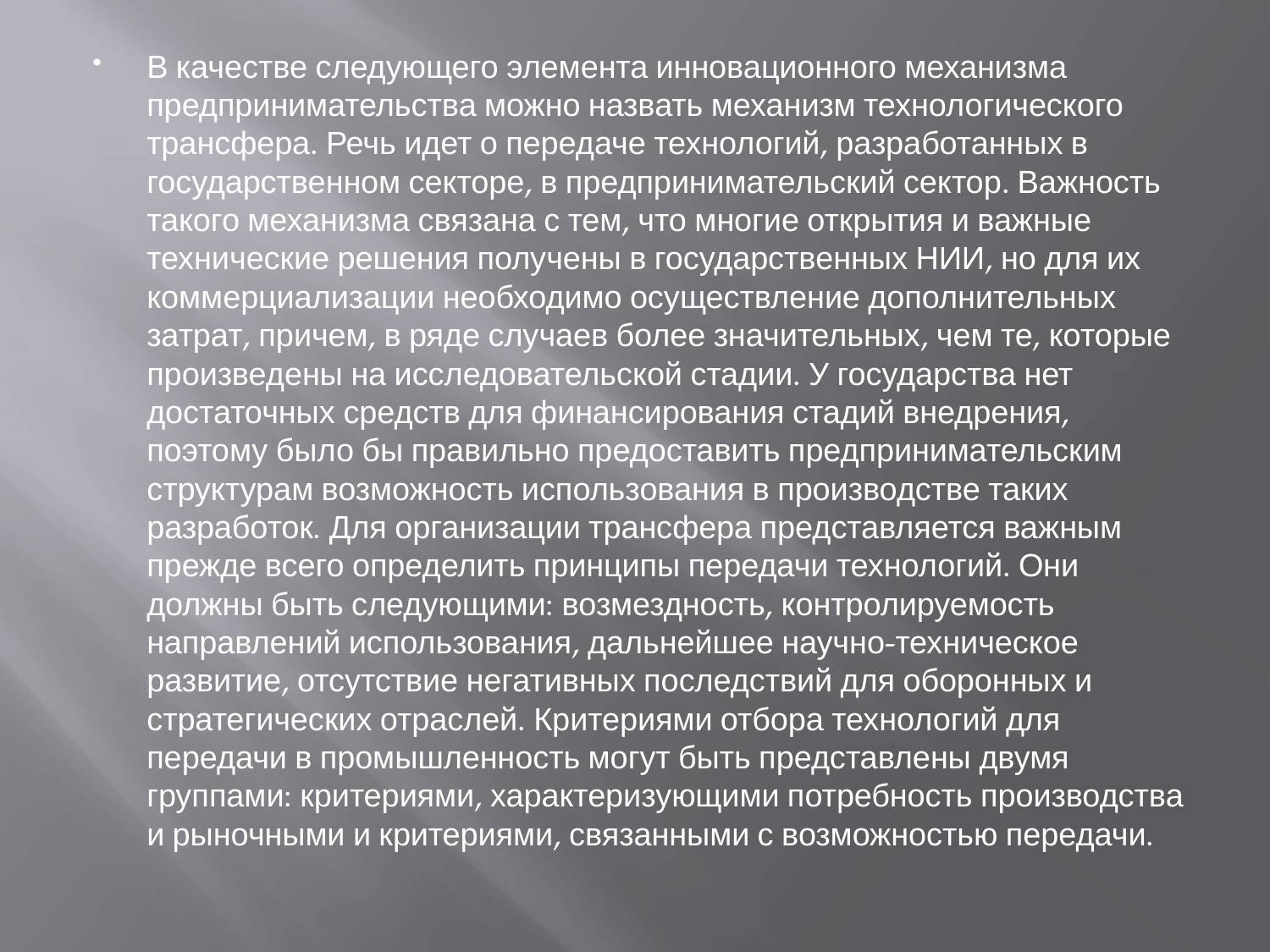

#
В качестве следующего элемента инновационного механизма предпринимательства можно назвать механизм технологического трансфера. Речь идет о передаче технологий, разработанных в государственном секторе, в предпринимательский сектор. Важность такого механизма связана с тем, что многие открытия и важные технические решения получены в государственных НИИ, но для их коммерциализации необходимо осуществление дополнительных затрат, причем, в ряде случаев более значительных, чем те, которые произведены на исследовательской стадии. У государства нет достаточных средств для финансирования стадий внедрения, поэтому было бы правильно предоставить предпринимательским структурам возможность использования в производстве таких разработок. Для организации трансфера представляется важным прежде всего определить принципы передачи технологий. Они должны быть следующими: возмездность, контролируемость направлений использования, дальнейшее научно-техническое развитие, отсутствие негативных последствий для оборонных и стратегических отраслей. Критериями отбора технологий для передачи в промышленность могут быть представлены двумя группами: критериями, характеризующими потребность производства и рыночными и критериями, связанными с возможностью передачи.